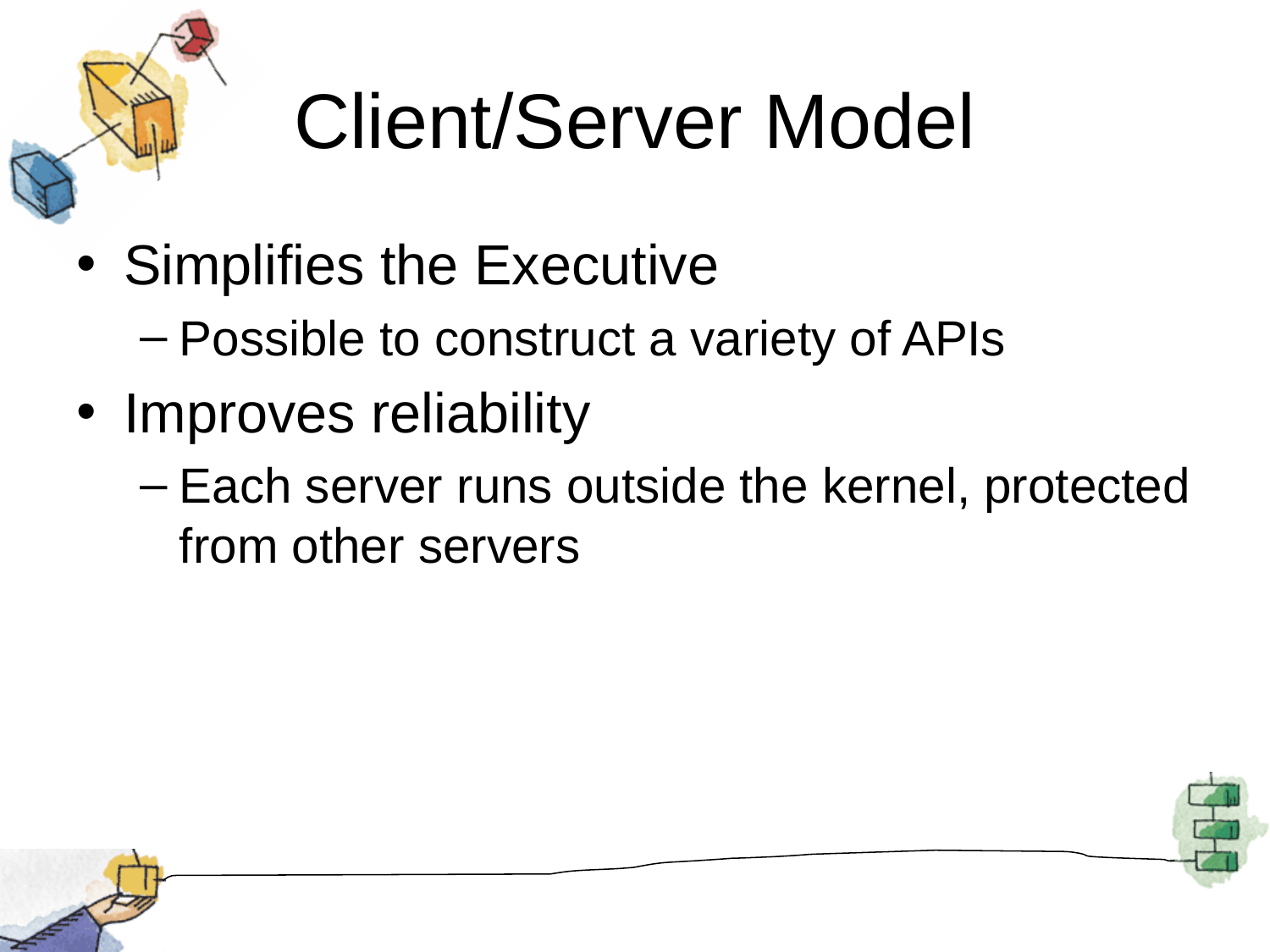

# Client/Server Model
Simplifies the Executive
Possible to construct a variety of APIs
Improves reliability
Each server runs outside the kernel, protected from other servers